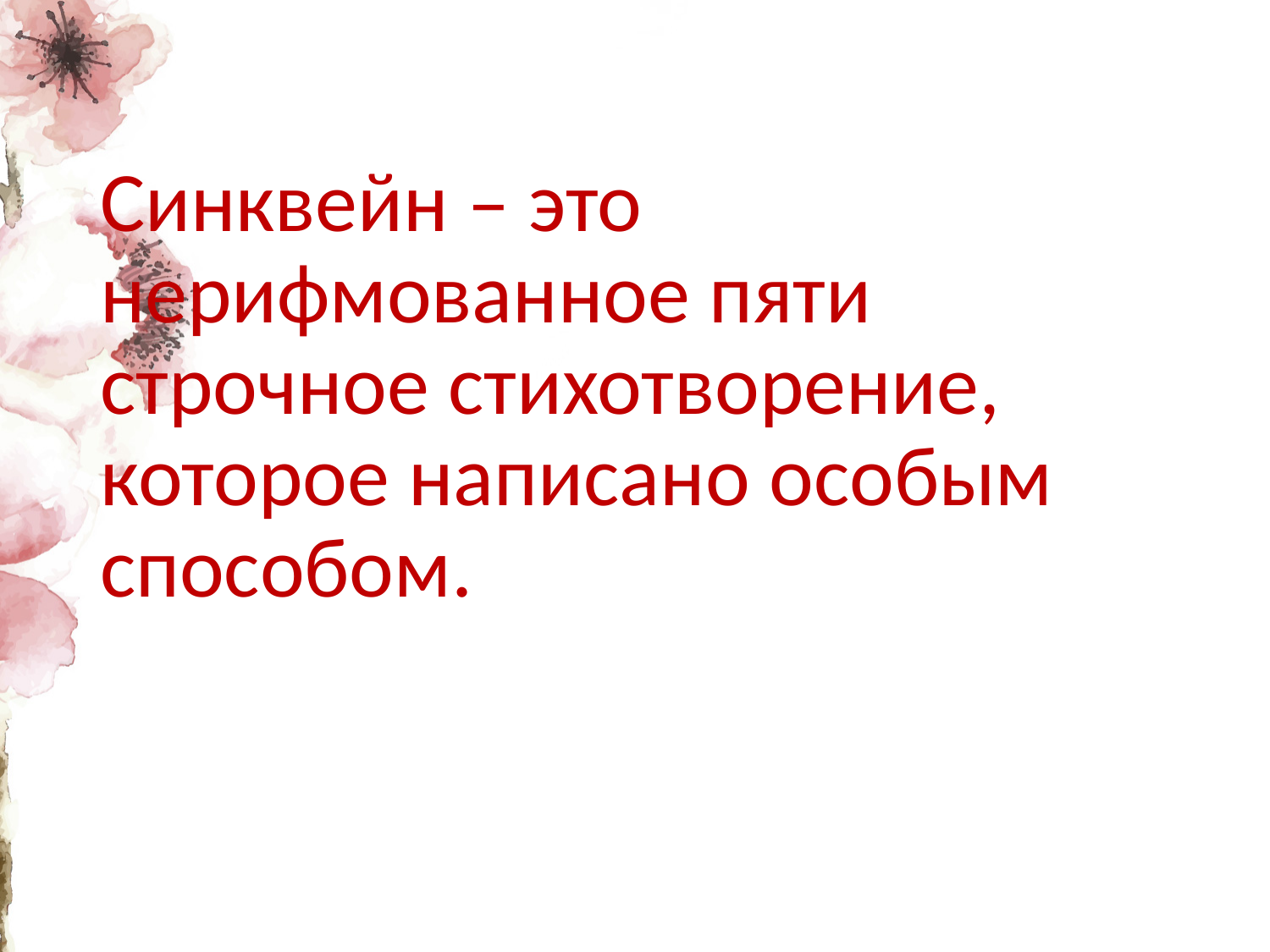

# Синквейн – это нерифмованное пяти строчное стихотворение, которое написано особым способом.